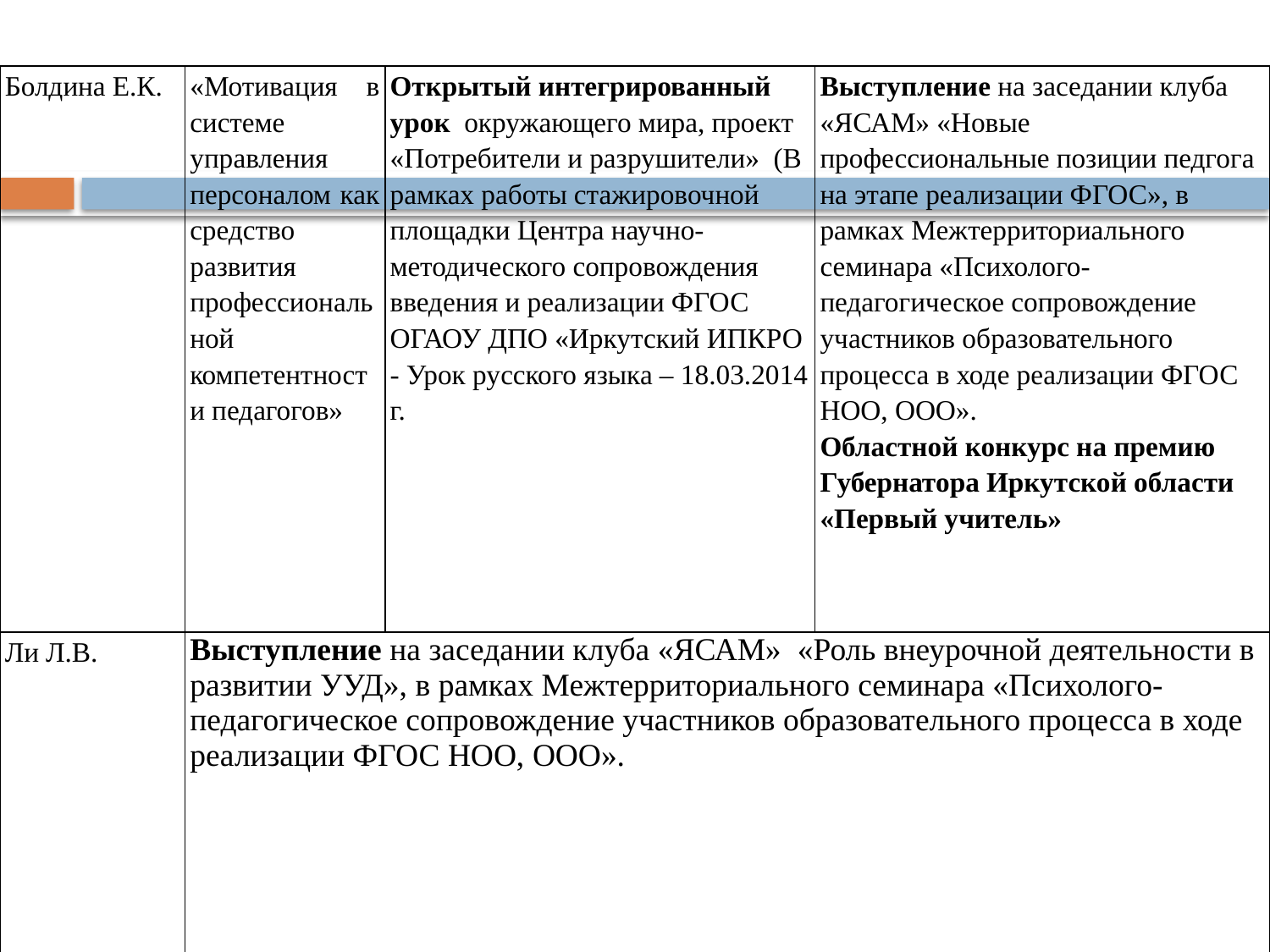

| Болдина Е.К. | «Мотивация в системе управления персоналом как средство развития профессиональной компетентности педагогов» | Открытый интегрированный урок окружающего мира, проект «Потребители и разрушители» (В рамках работы стажировочной площадки Центра научно- методического сопровождения введения и реализации ФГОС ОГАОУ ДПО «Иркутский ИПКРО - Урок русского языка – 18.03.2014 г. | Выступление на заседании клуба «ЯСАМ» «Новые профессиональные позиции педгога на этапе реализации ФГОС», в рамках Межтерриториального семинара «Психолого-педагогическое сопровождение участников образовательного процесса в ходе реализации ФГОС НОО, ООО». Областной конкурс на премию Губернатора Иркутской области «Первый учитель» |
| --- | --- | --- | --- |
| Ли Л.В. | Выступление на заседании клуба «ЯСАМ» «Роль внеурочной деятельности в развитии УУД», в рамках Межтерриториального семинара «Психолого-педагогическое сопровождение участников образовательного процесса в ходе реализации ФГОС НОО, ООО». |  |  |